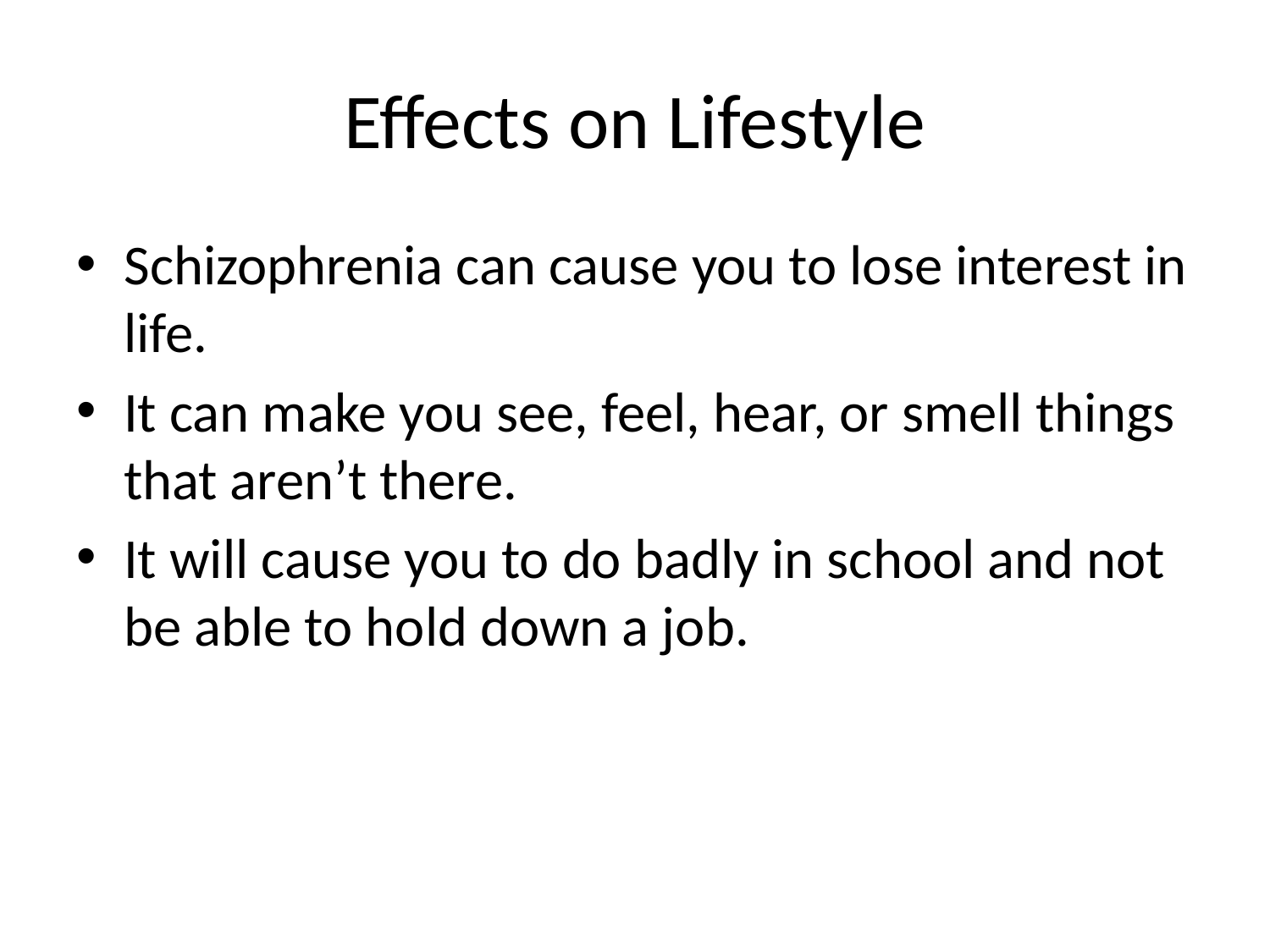

# Effects on Lifestyle
Schizophrenia can cause you to lose interest in life.
It can make you see, feel, hear, or smell things that aren’t there.
It will cause you to do badly in school and not be able to hold down a job.